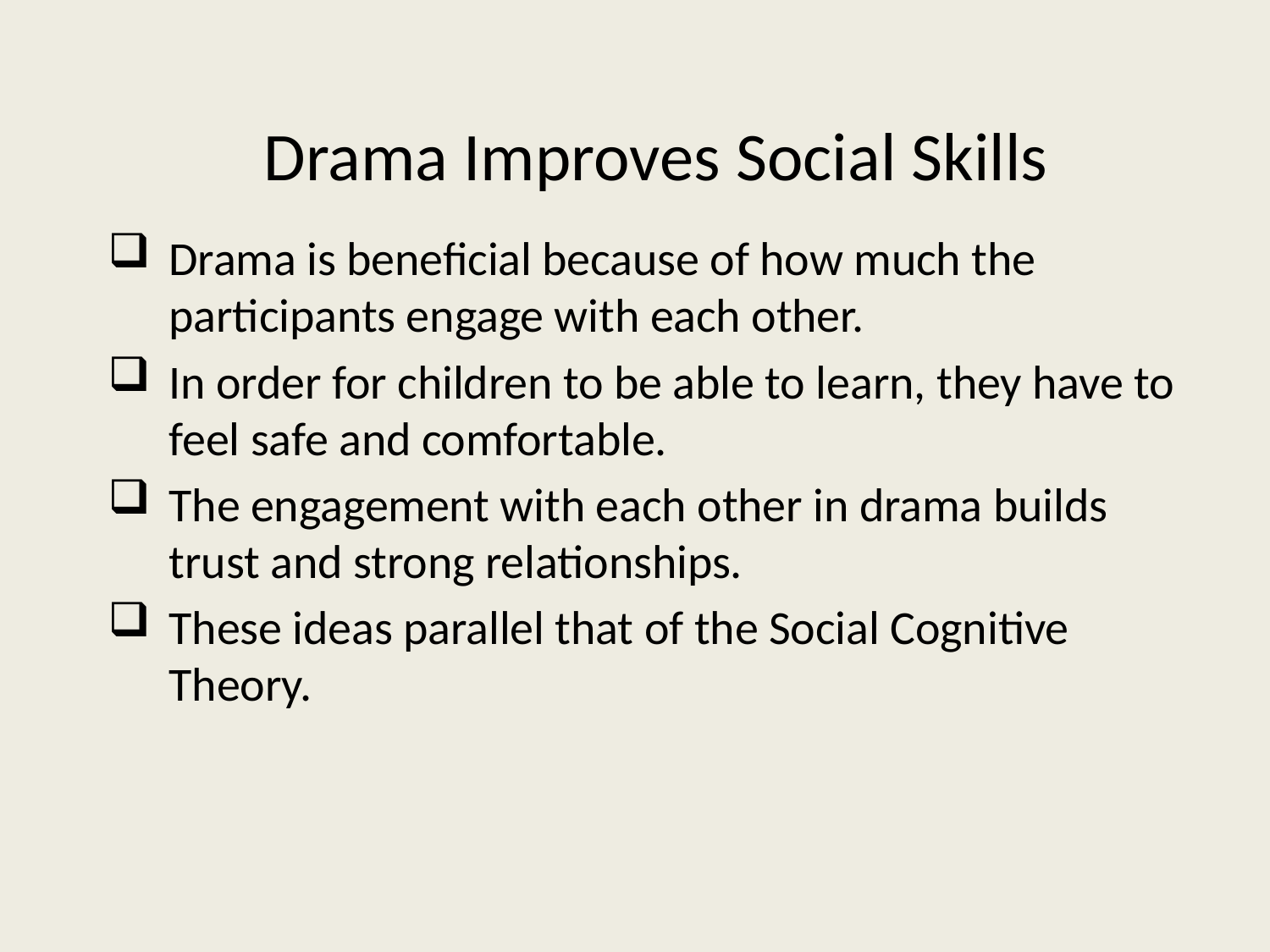

# Drama Improves Social Skills
Drama is beneficial because of how much the participants engage with each other.
In order for children to be able to learn, they have to feel safe and comfortable.
The engagement with each other in drama builds trust and strong relationships.
These ideas parallel that of the Social Cognitive Theory.